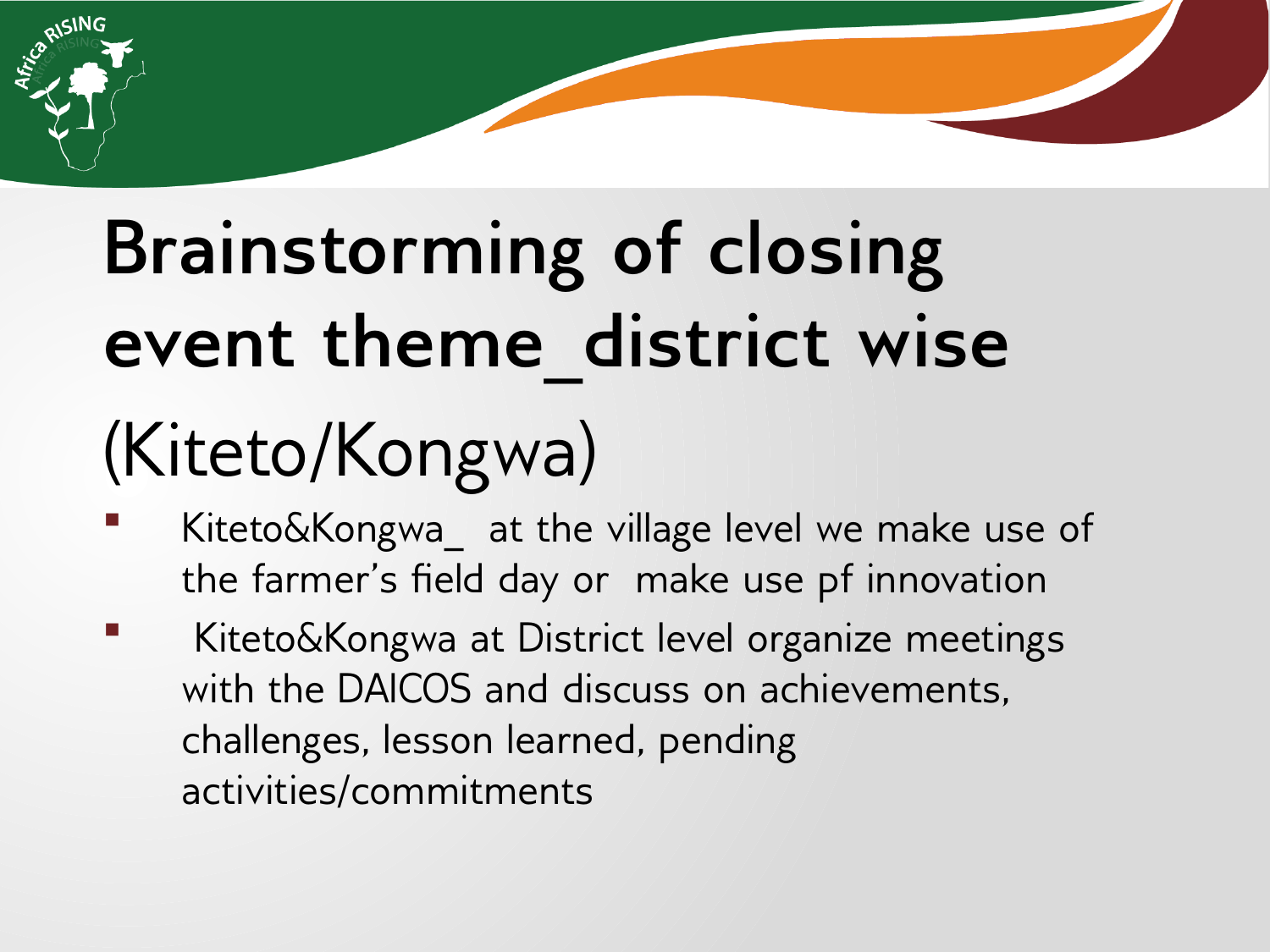

Brainstorming of closing event theme_district wise
(Kiteto/Kongwa)
Kiteto&Kongwa_  at the village level we make use of the farmer’s field day or  make use pf innovation
 Kiteto&Kongwa at District level organize meetings with the DAICOS and discuss on achievements, challenges, lesson learned, pending activities/commitments